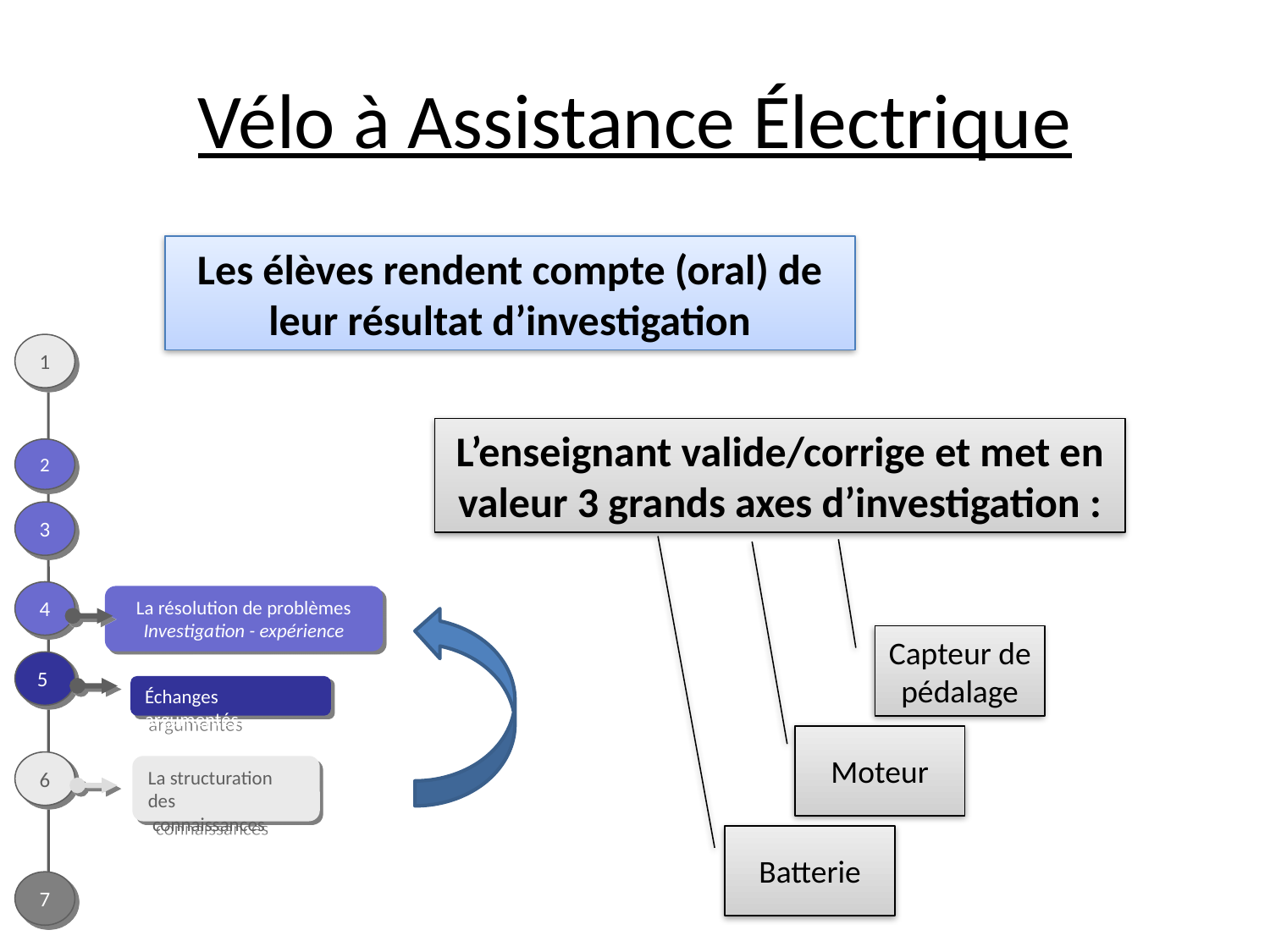

# Vélo à Assistance Électrique
Les élèves rendent compte (oral) de leur résultat d’investigation
1

L’enseignant valide/corrige et met en valeur 3 grands axes d’investigation :
2
3
4
La résolution de problèmes
Investigation - expérience

Capteur de pédalage
5
Échanges argumentés

Moteur
6
La structuration des
 connaissances

Batterie
7